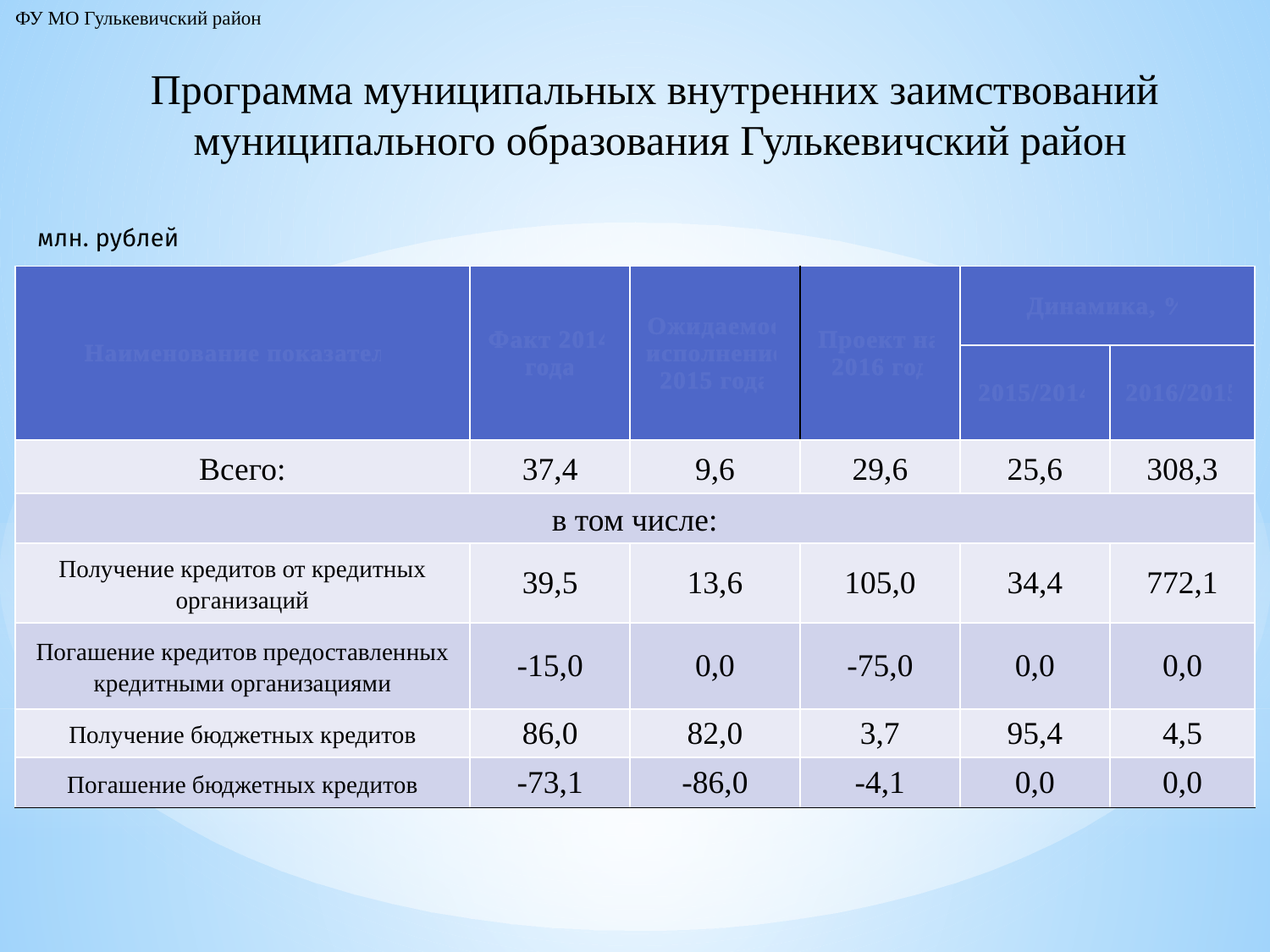

ФУ МО Гулькевичский район
Программа муниципальных внутренних заимствований
муниципального образования Гулькевичский район
млн. рублей
| Наименование показателя | Факт 2014 года | Ожидаемое исполнение 2015 года | Проект на 2016 год | Динамика, % |  |
| --- | --- | --- | --- | --- | --- |
|  |  |  |  | 2015/2014 | 2016/2015 |
| Всего: | 37,4 | 9,6 | 29,6 | 25,6 | 308,3 |
| в том числе: |  |  |  |  |  |
| Получение кредитов от кредитных организаций | 39,5 | 13,6 | 105,0 | 34,4 | 772,1 |
| Погашение кредитов предоставленных кредитными организациями | -15,0 | 0,0 | -75,0 | 0,0 | 0,0 |
| Получение бюджетных кредитов | 86,0 | 82,0 | 3,7 | 95,4 | 4,5 |
| Погашение бюджетных кредитов | -73,1 | -86,0 | -4,1 | 0,0 | 0,0 |